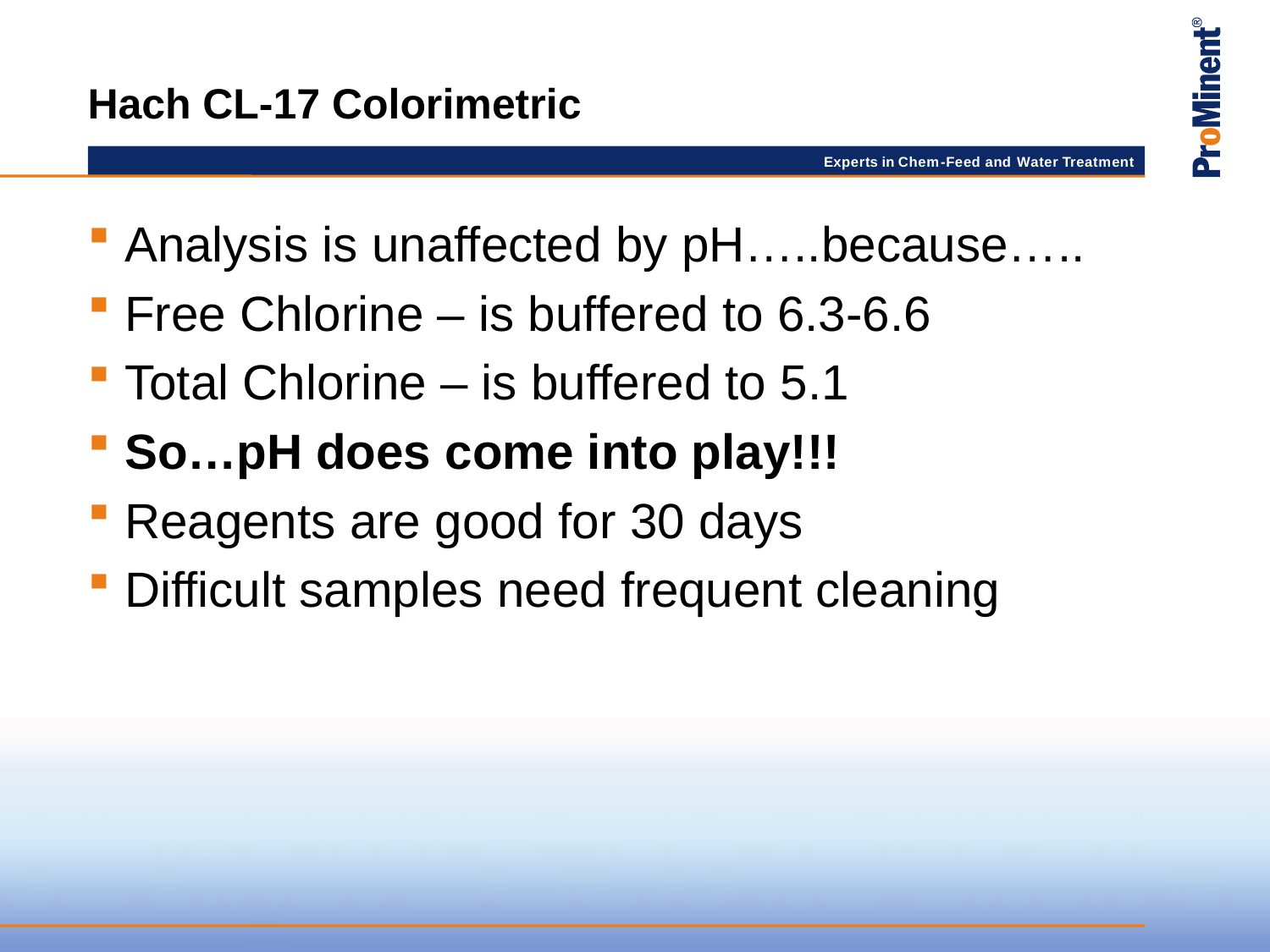

# Hach CL-17 Colorimetric
Analysis is unaffected by pH…..because…..
Free Chlorine – is buffered to 6.3-6.6
Total Chlorine – is buffered to 5.1
So…pH does come into play!!!
Reagents are good for 30 days
Difficult samples need frequent cleaning